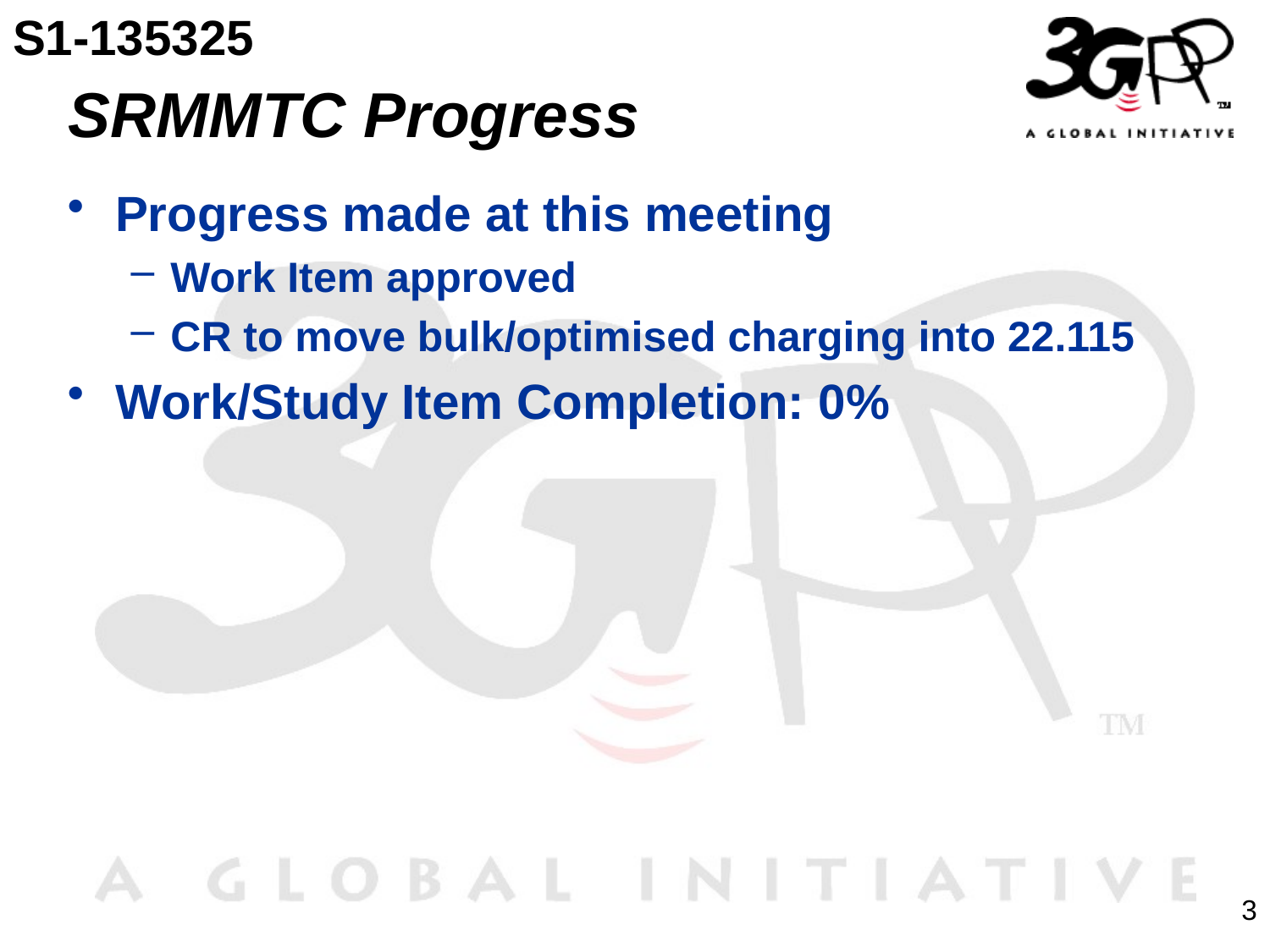

S1-135325
# SRMMTC Progress
Progress made at this meeting
Work Item approved
CR to move bulk/optimised charging into 22.115
Work/Study Item Completion: 0%
3